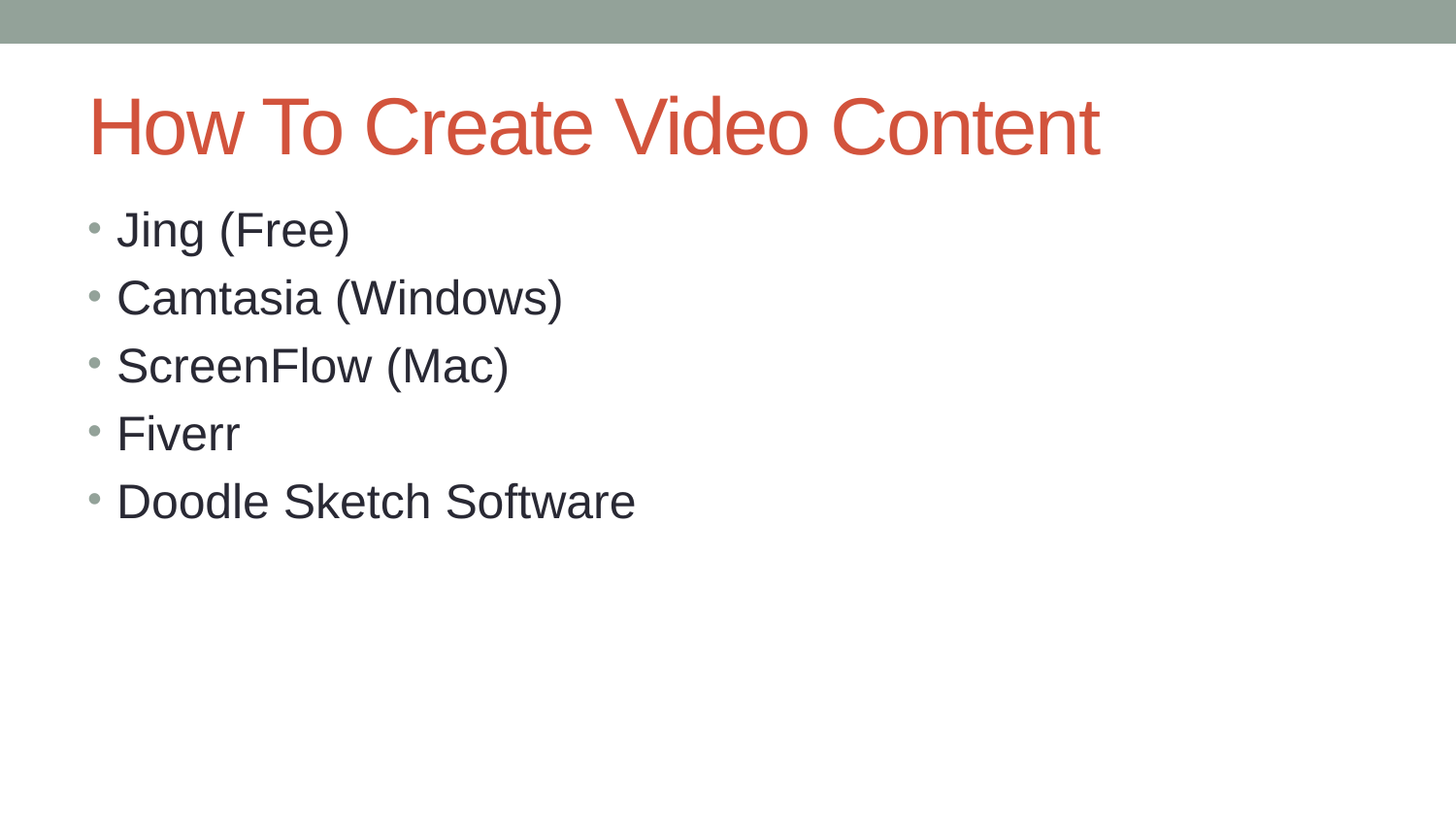

# How To Create Video Content
Jing (Free)
Camtasia (Windows)
ScreenFlow (Mac)
Fiverr
Doodle Sketch Software